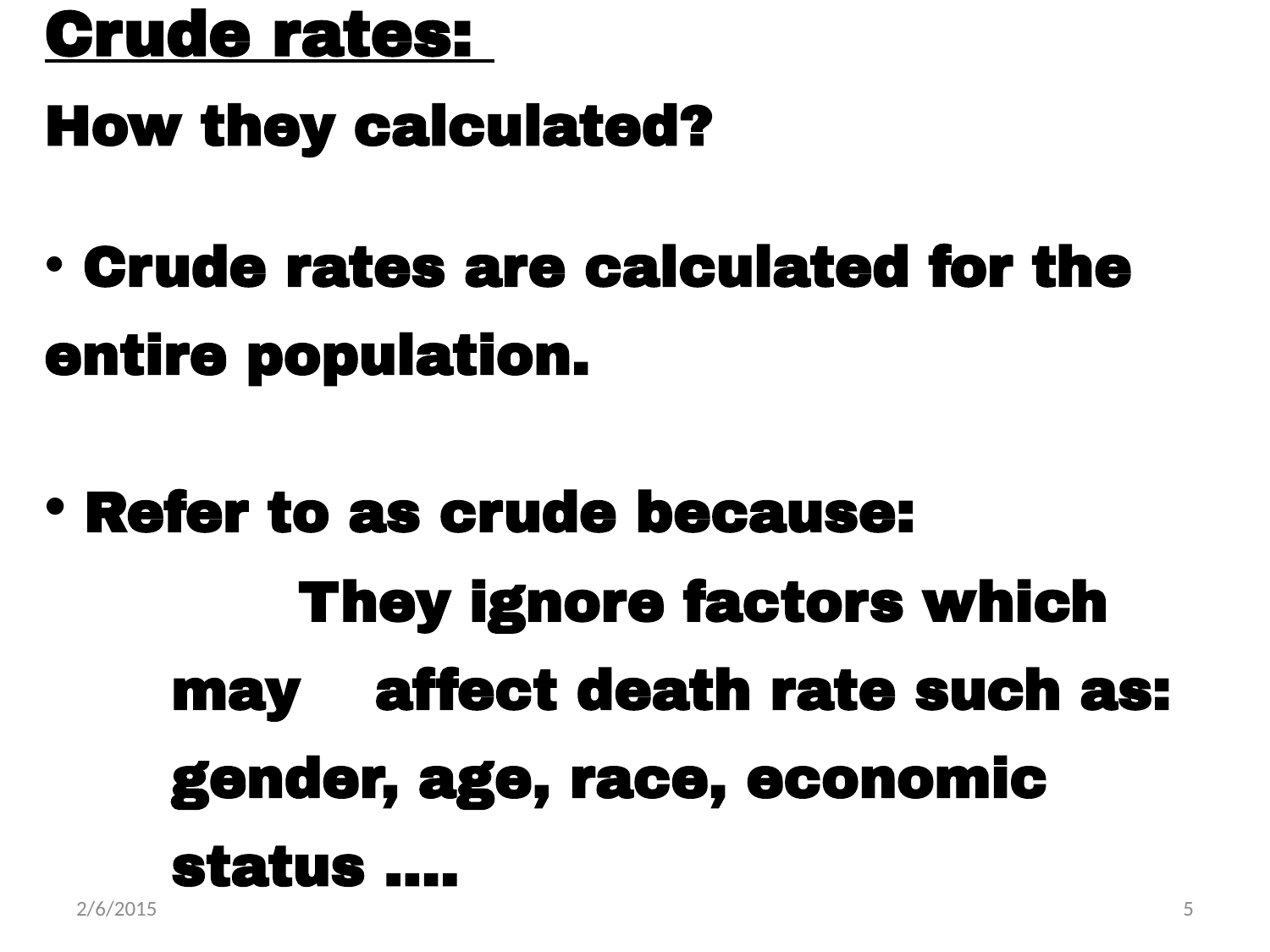

Crude rates:
How they calculated?

 Crude rates are calculated for the entire population.

 Refer to as crude because:
		They ignore factors which may    affect death rate such as: gender, age, race, economic status ….
2/6/2015
5